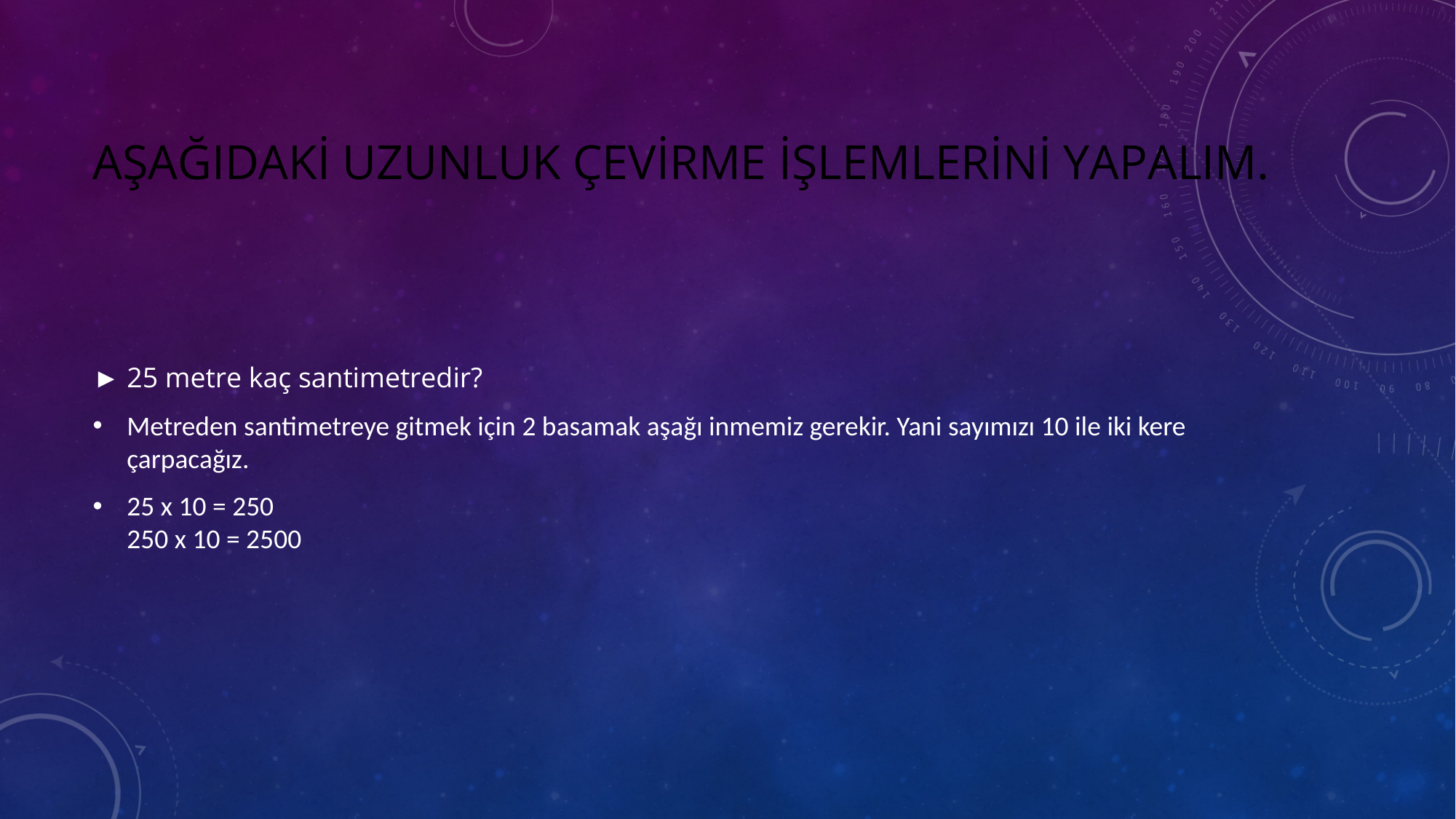

# Aşağıdaki uzunluk çevirme işlemlerini yapalım.
► 25 metre kaç santimetredir?
Metreden santimetreye gitmek için 2 basamak aşağı inmemiz gerekir. Yani sayımızı 10 ile iki kere çarpacağız.
25 x 10 = 250
250 x 10 = 2500